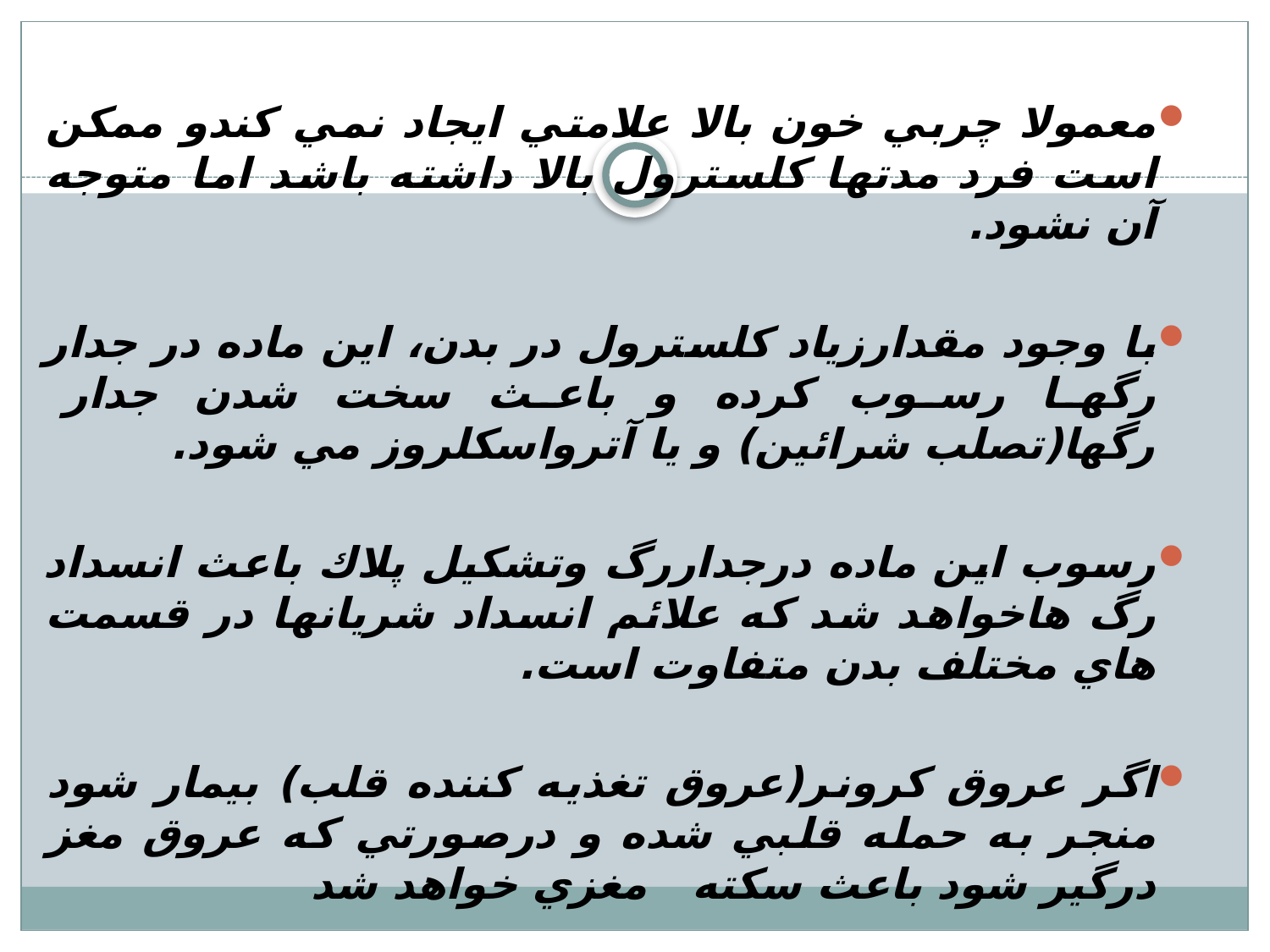

معمولا چربي خون بالا علامتي ايجاد نمي كندو ممكن است فرد مدتها كلسترول بالا داشته باشد اما متوجه آن نشود.

با وجود مقدارزياد كلسترول در بدن، اين ماده در جدار رگها رسوب كرده و باعث سخت شدن جدار رگها(تصلب شرائين) و يا آترواسكلروز مي شود.

رسوب اين ماده درجداررگ وتشكيل پلاك باعث انسداد رگ هاخواهد شد كه علائم انسداد شريانها در قسمت هاي مختلف بدن متفاوت است.

اگر عروق كرونر(عروق تغذيه كننده قلب) بيمار شود منجر به حمله قلبي شده و درصورتي كه عروق مغز درگير شود باعث سكته   مغزي خواهد شد